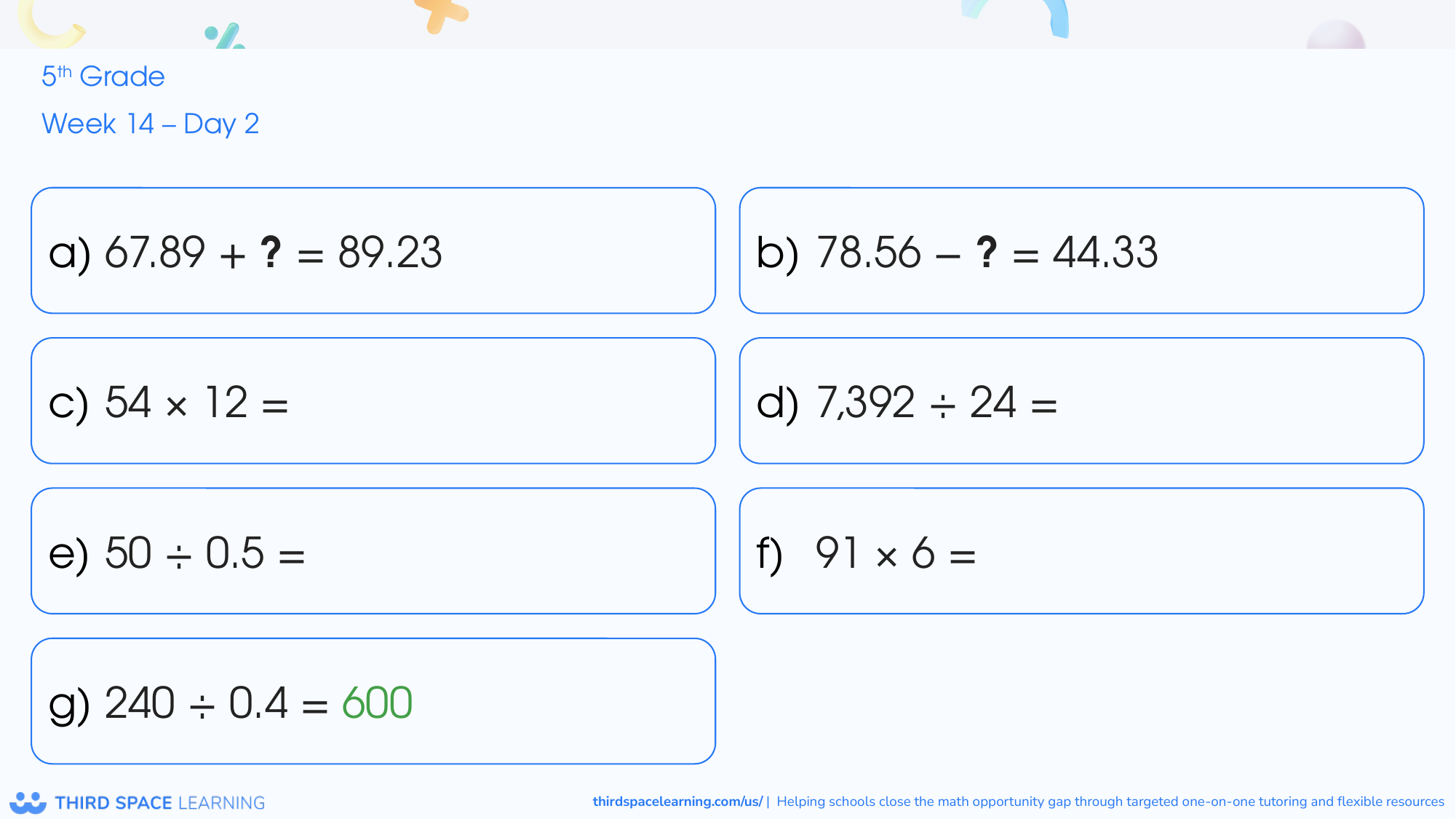

5th Grade
Week 14 – Day 2
67.89 + ? = 89.23
78.56 − ? = 44.33
54 × 12 =
7,392 ÷ 24 =
50 ÷ 0.5 =
91 × 6 =
240 ÷ 0.4 = 600